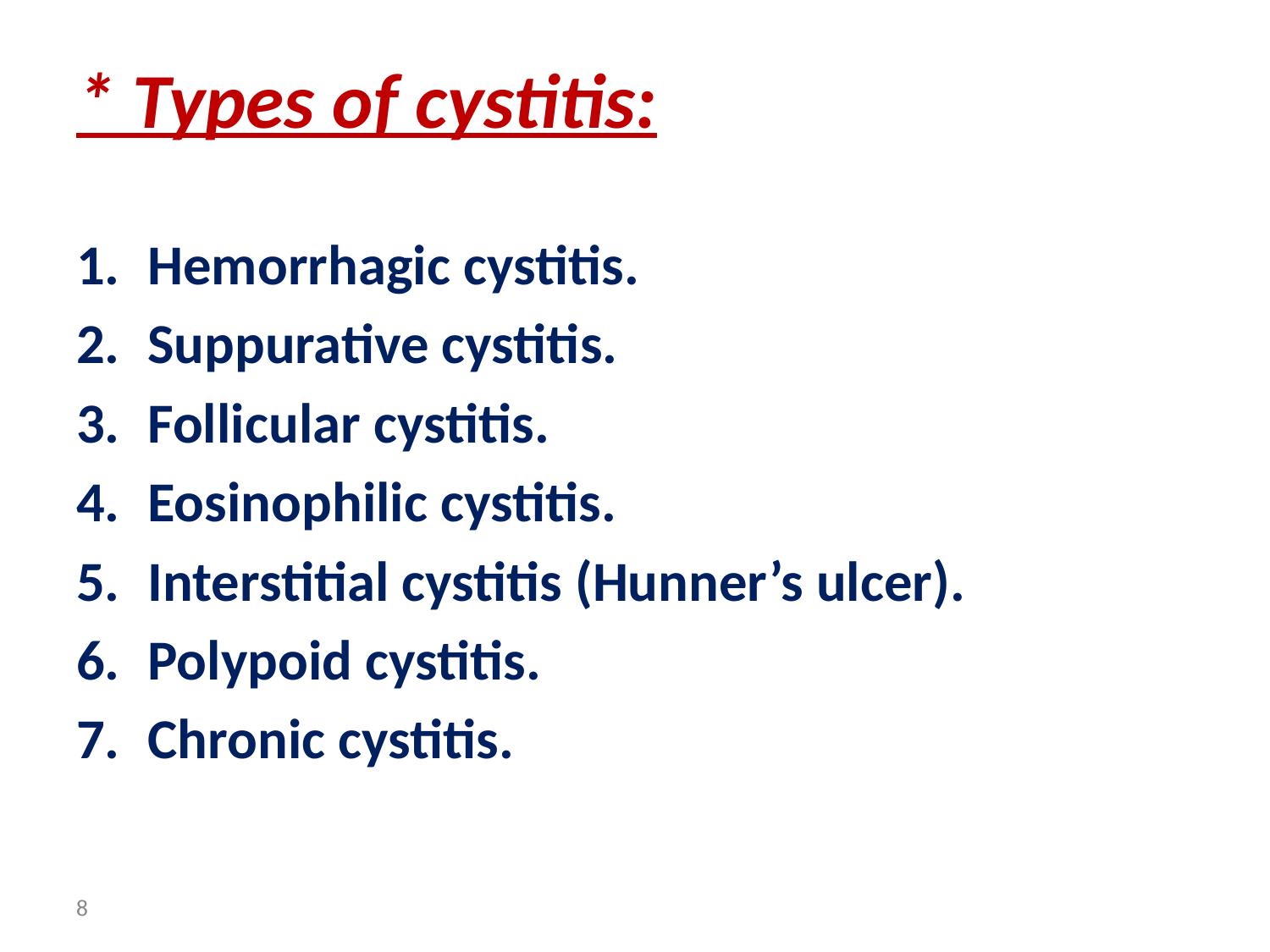

# * Types of cystitis:
Hemorrhagic cystitis.
Suppurative cystitis.
Follicular cystitis.
Eosinophilic cystitis.
Interstitial cystitis (Hunner’s ulcer).
Polypoid cystitis.
Chronic cystitis.

8